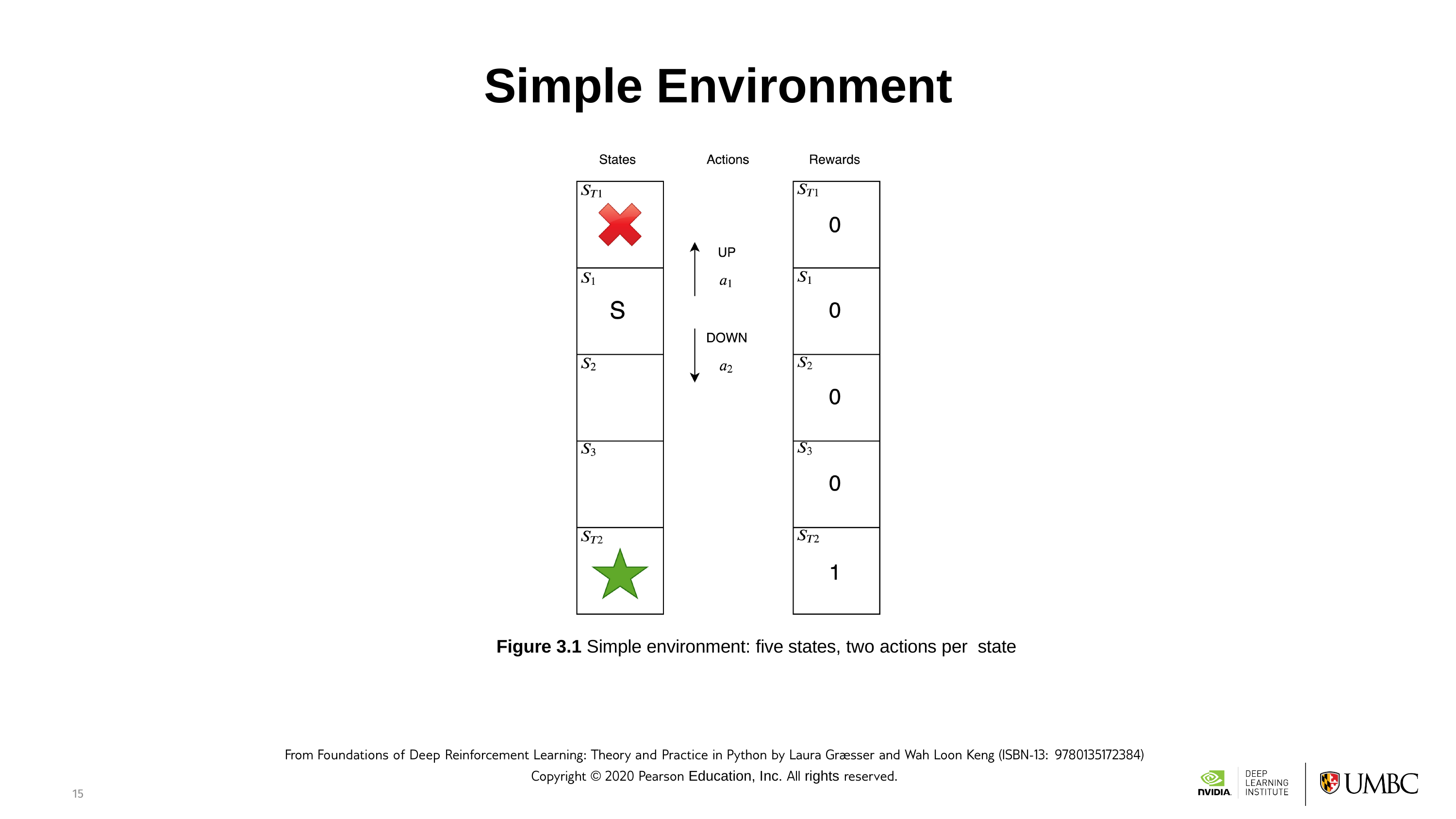

# Simple Environment

Figure 3.1 Simple environment: five states, two actions per  state
From Foundations of Deep Reinforcement Learning: Theory and Practice in Python by Laura Graesser and Wah Loon Keng (ISBN-13: 9780135172384)
Copyright © 2020 Pearson Education, Inc. All rights reserved.